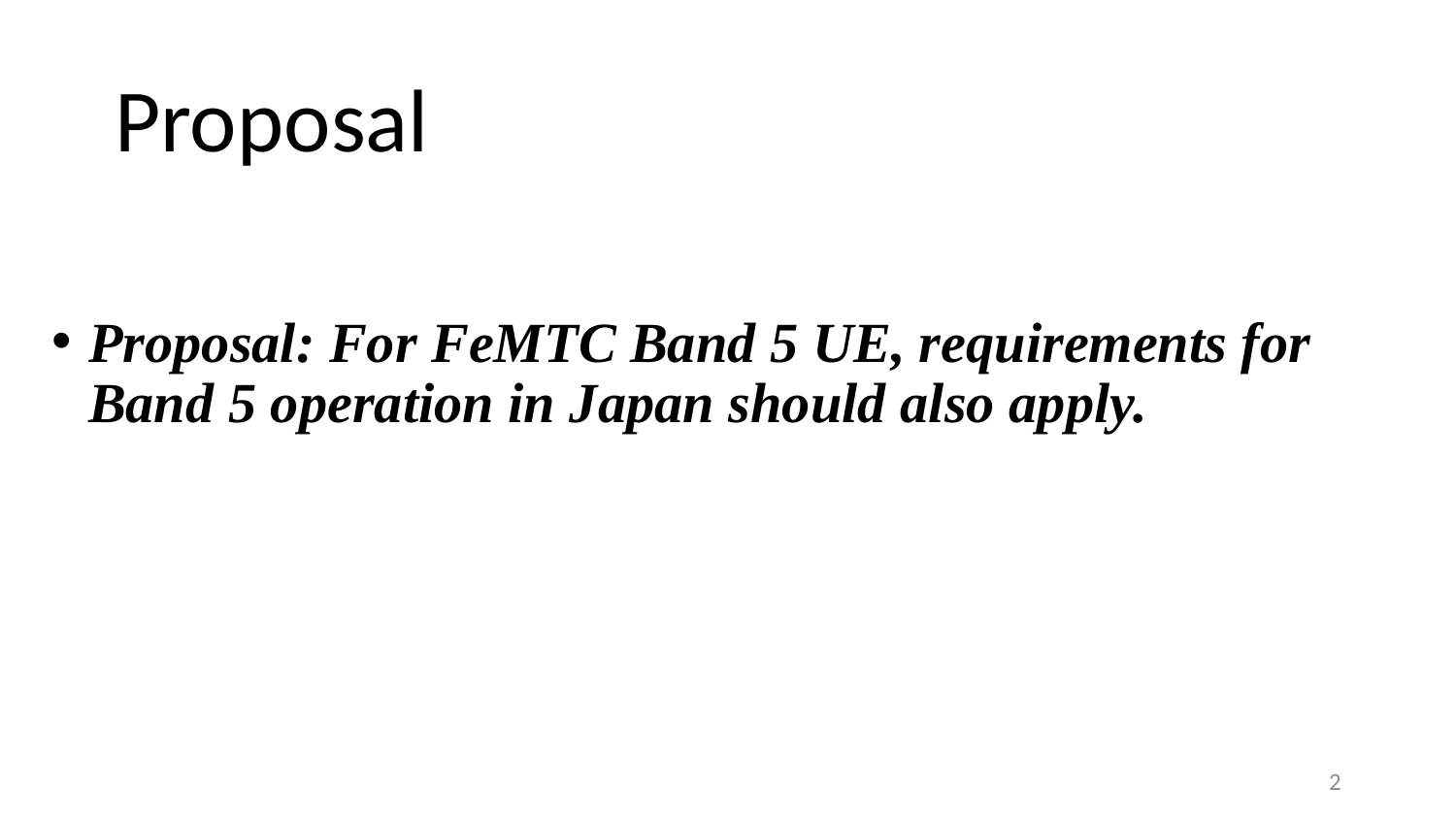

# Proposal

Proposal: For FeMTC Band 5 UE, requirements for Band 5 operation in Japan should also apply.
2